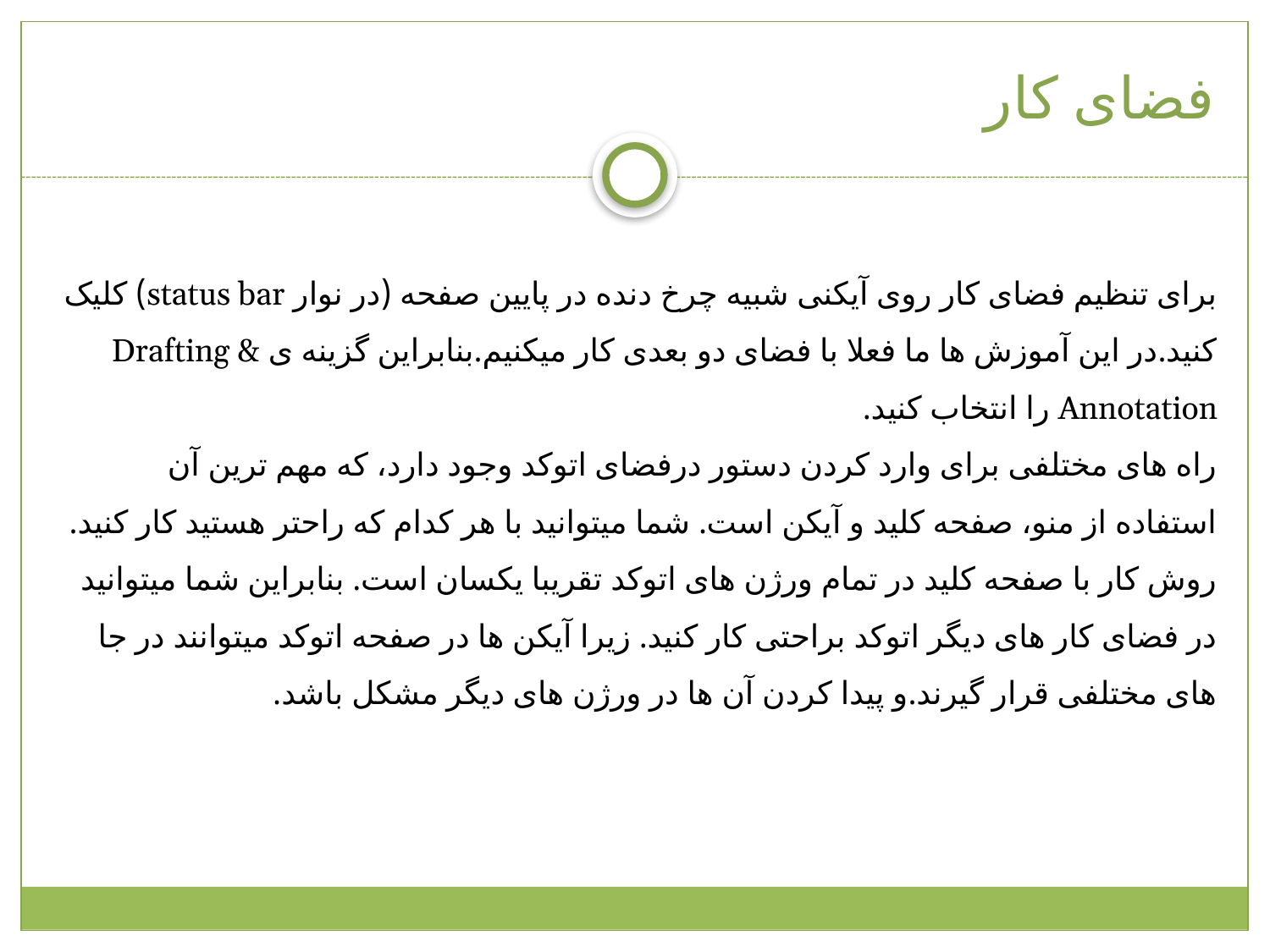

# فضای کار
برای تنظیم فضای کار روی آیکنی شبیه چرخ دنده در پایین صفحه (در نوار status bar) کلیک کنید.در این آموزش ها ما فعلا با فضای دو بعدی کار میکنیم.بنابراین گزینه ی Drafting & Annotation را انتخاب کنید.
راه های مختلفی برای وارد کردن دستور درفضای اتوکد وجود دارد، که مهم ترین آن استفاده از منو، صفحه کلید و آیکن است. شما میتوانید با هر کدام که راحتر هستید کار کنید. روش کار با صفحه کلید در تمام ورژن های اتوکد تقریبا یکسان است. بنابراین شما میتوانید در فضای کار های دیگر اتوکد براحتی کار کنید. زیرا آیکن ها در صفحه اتوکد میتوانند در جا های مختلفی قرار گیرند.و پیدا کردن آن ها در ورژن های دیگر مشکل باشد.